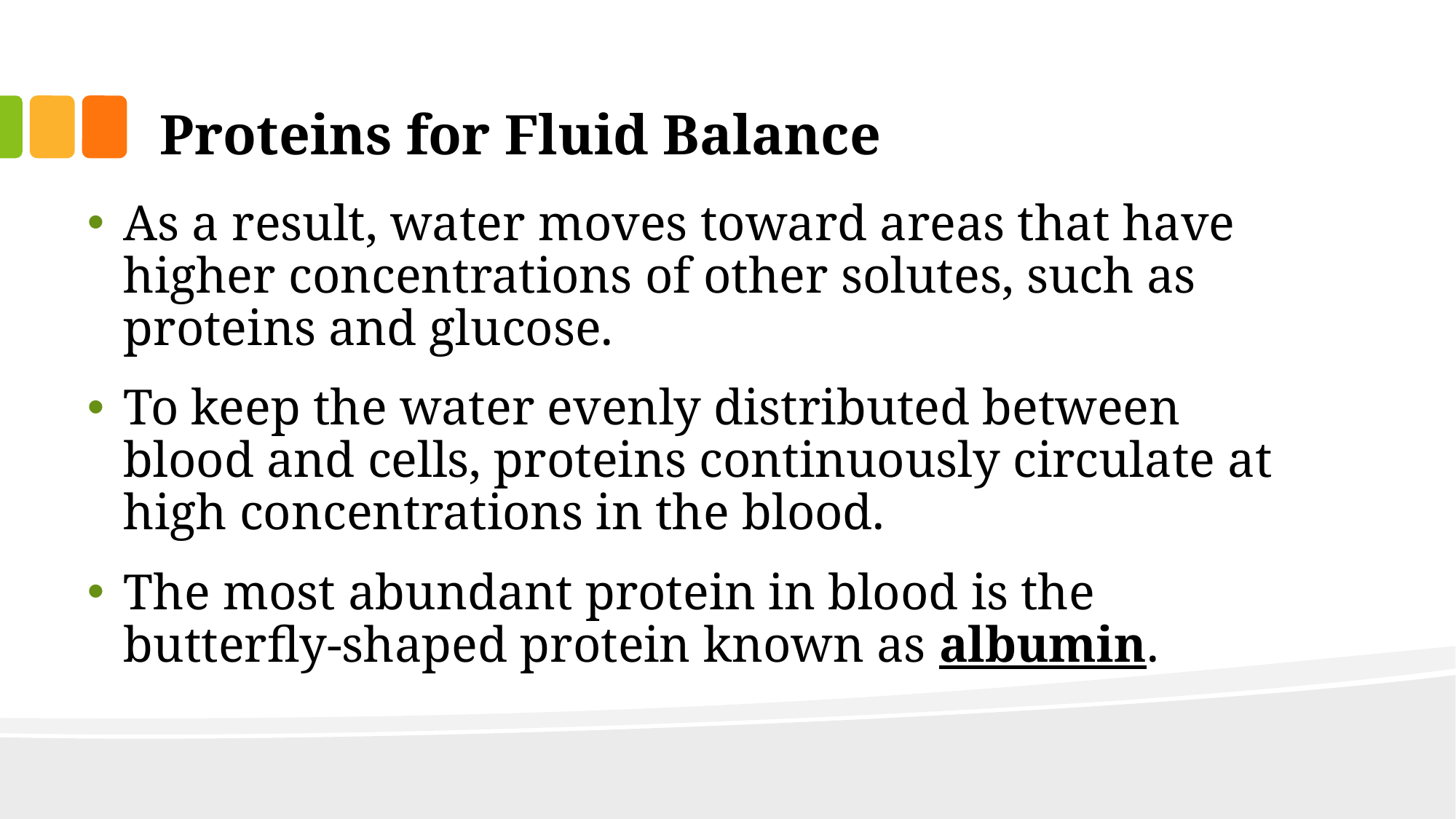

# Proteins for Fluid Balance
As a result, water moves toward areas that have higher concentrations of other solutes, such as proteins and glucose.
To keep the water evenly distributed between blood and cells, proteins continuously circulate at high concentrations in the blood.
The most abundant protein in blood is the butterfly-shaped protein known as albumin.